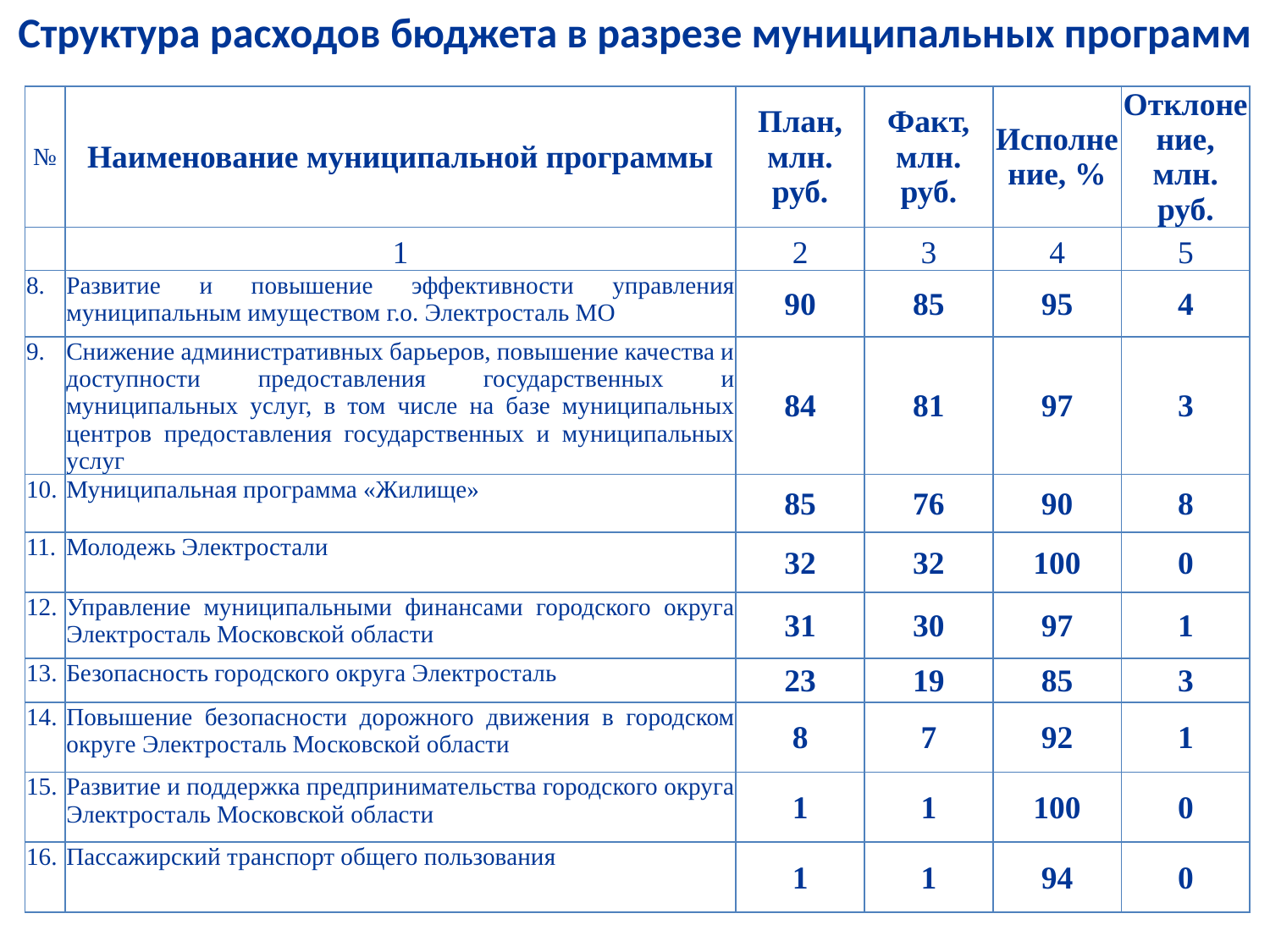

# Структура расходов бюджета в разрезе муниципальных программ
| № | Наименование муниципальной программы | План, млн. руб. | Факт, млн. руб. | Исполнение, % | Отклонение, млн. руб. |
| --- | --- | --- | --- | --- | --- |
|  | 1 | 2 | 3 | 4 | 5 |
| 8. | Развитие и повышение эффективности управления муниципальным имуществом г.о. Электросталь МО | 90 | 85 | 95 | 4 |
| 9. | Снижение административных барьеров, повышение качества и доступности предоставления государственных и муниципальных услуг, в том числе на базе муниципальных центров предоставления государственных и муниципальных услуг | 84 | 81 | 97 | 3 |
| 10. | Муниципальная программа «Жилище» | 85 | 76 | 90 | 8 |
| 11. | Молодежь Электростали | 32 | 32 | 100 | 0 |
| 12. | Управление муниципальными финансами городского округа Электросталь Московской области | 31 | 30 | 97 | 1 |
| 13. | Безопасность городского округа Электросталь | 23 | 19 | 85 | 3 |
| 14. | Повышение безопасности дорожного движения в городском округе Электросталь Московской области | 8 | 7 | 92 | 1 |
| 15. | Развитие и поддержка предпринимательства городского округа Электросталь Московской области | 1 | 1 | 100 | 0 |
| 16. | Пассажирский транспорт общего пользования | 1 | 1 | 94 | 0 |